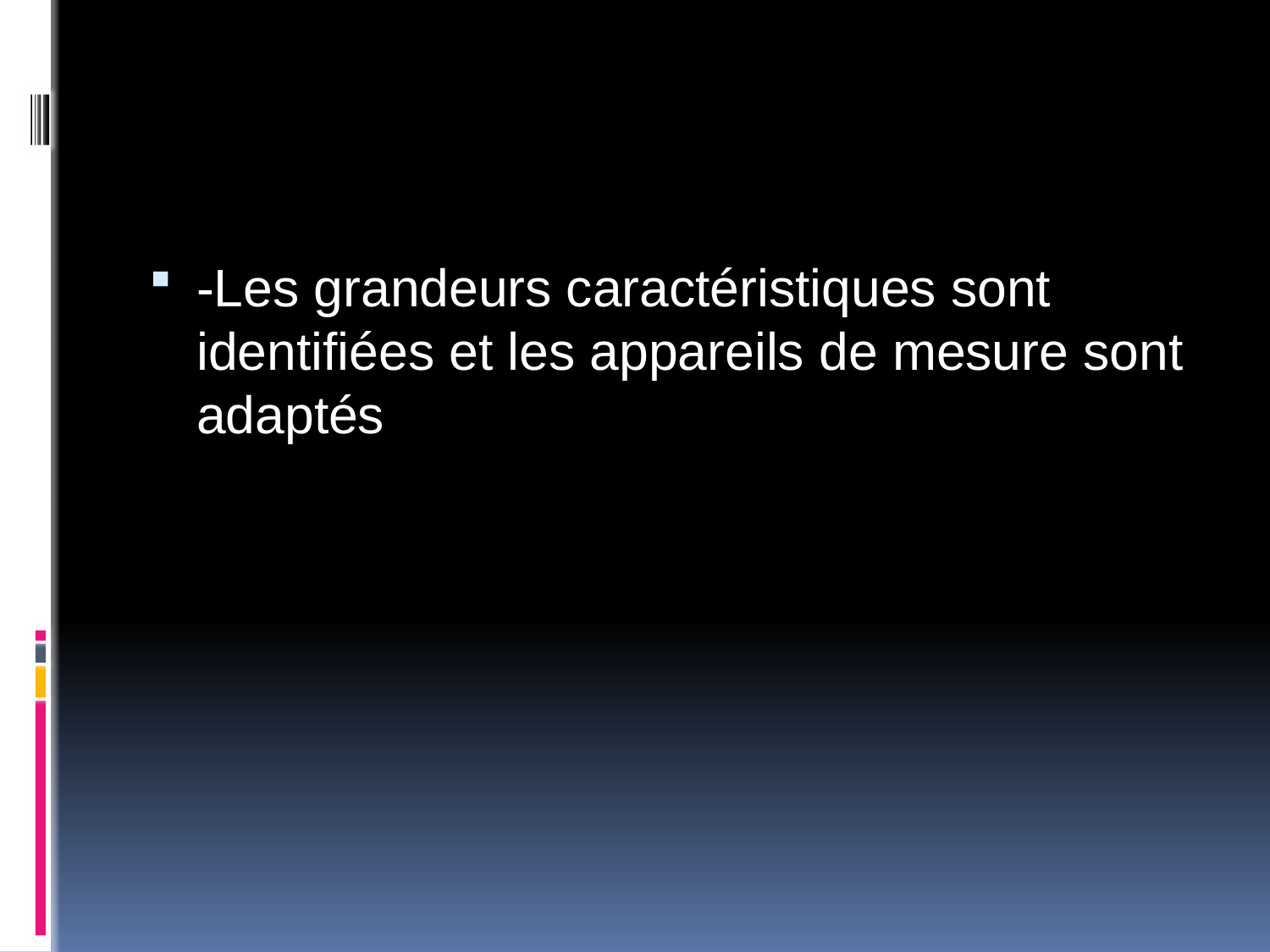

#
-Les grandeurs caractéristiques sont identifiées et les appareils de mesure sont adaptés